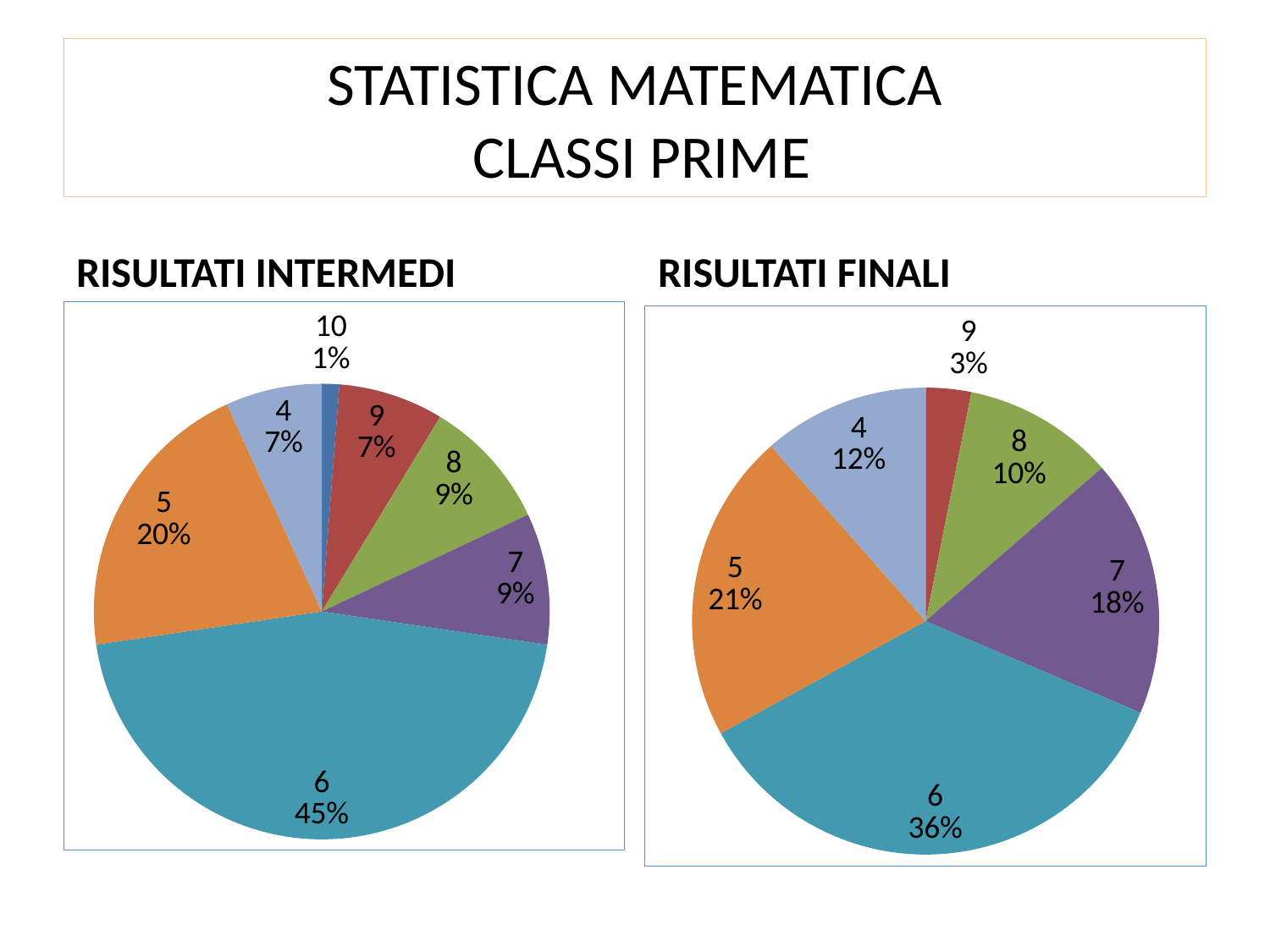

# STATISTICA MATEMATICA CLASSI PRIME
RISULTATI INTERMEDI
RISULTATI FINALI

### Chart

| Category | C.PRIME | Colonna1 |
|---|---|---|
| 10 | 2.0 | None |
| 9 | 12.0 | None |
| 8 | 15.0 | None |
| 7 | 15.0 | None |
| 6 | 73.0 | None |
| 5 | 33.0 | None |
| 4 | 11.0 | None |

### Chart

| Category | C.PRIME |
|---|---|
| 10 | 0.0 |
| 9 | 6.0 |
| 8 | 20.0 |
| 7 | 34.0 |
| 6 | 68.0 |
| 5 | 41.0 |
| 4 | 22.0 |